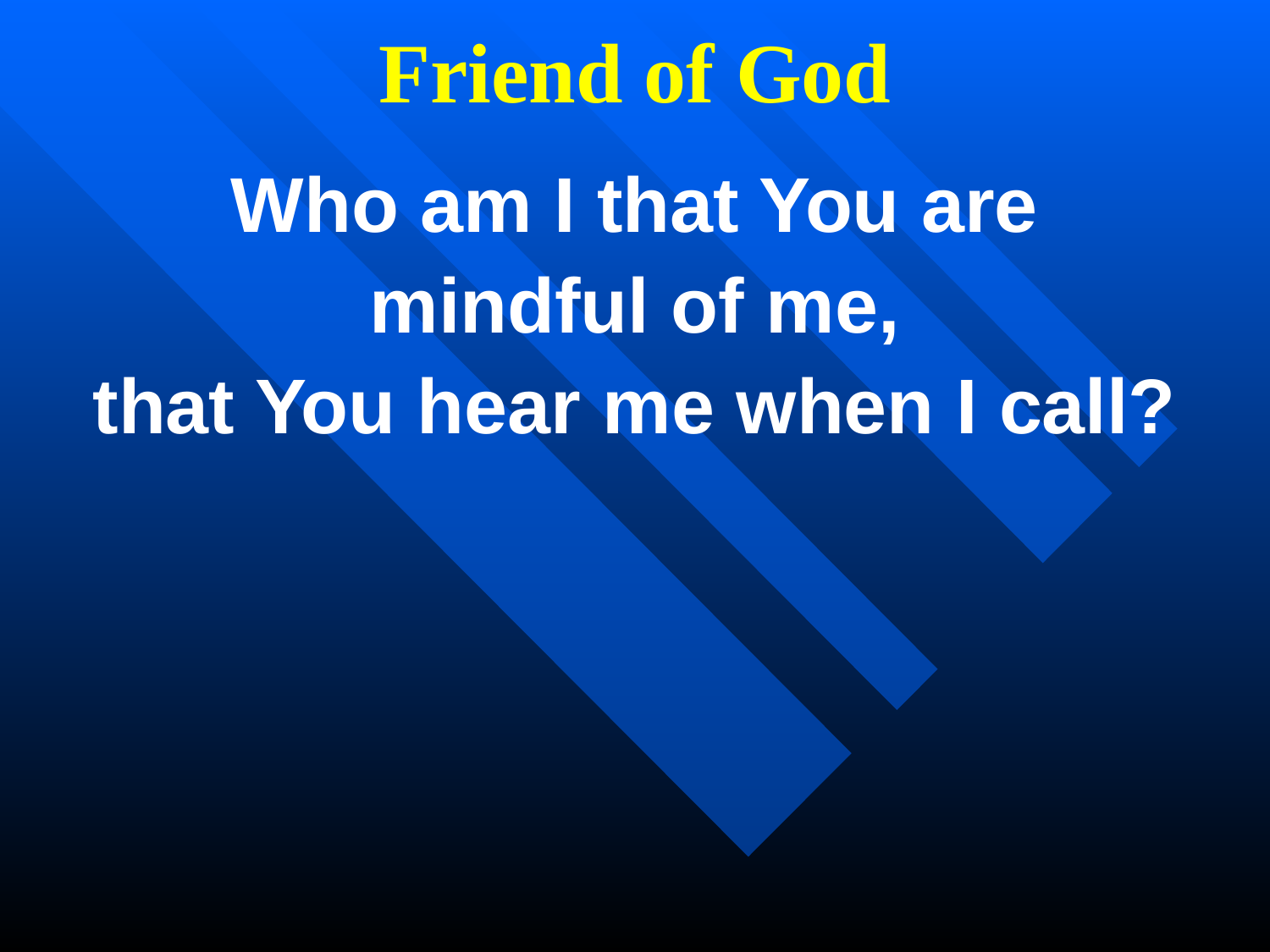

# Friend of God
Who am I that You are
mindful of me,
that You hear me when I call?